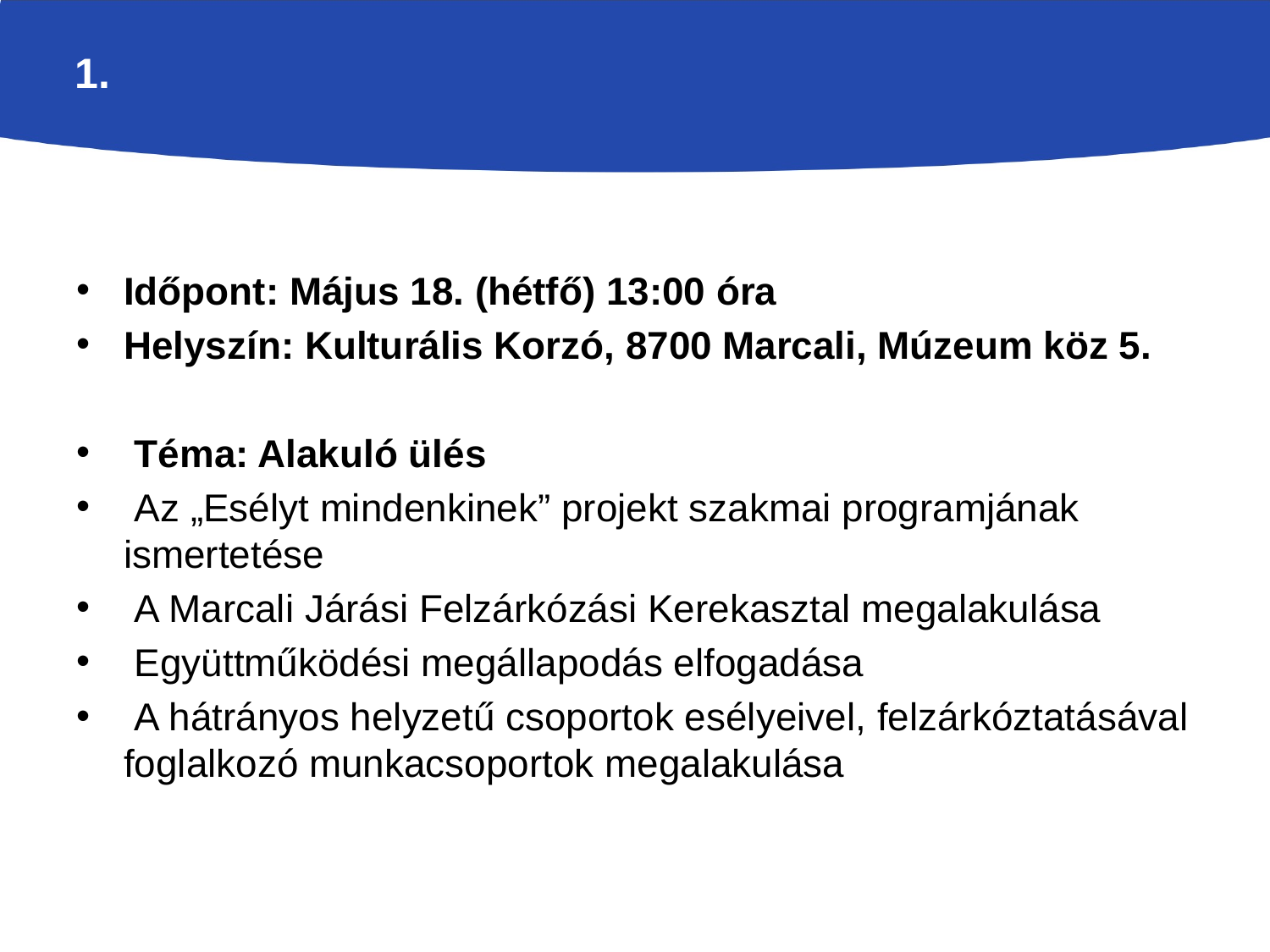

# 1.

Időpont: Május 18. (hétfő) 13:00 óra
Helyszín: Kulturális Korzó, 8700 Marcali, Múzeum köz 5.

 Téma: Alakuló ülés
 Az „Esélyt mindenkinek” projekt szakmai programjának   ismertetése
 A Marcali Járási Felzárkózási Kerekasztal megalakulása
 Együttműködési megállapodás elfogadása
 A hátrányos helyzetű csoportok esélyeivel, felzárkóztatásával foglalkozó munkacsoportok megalakulása